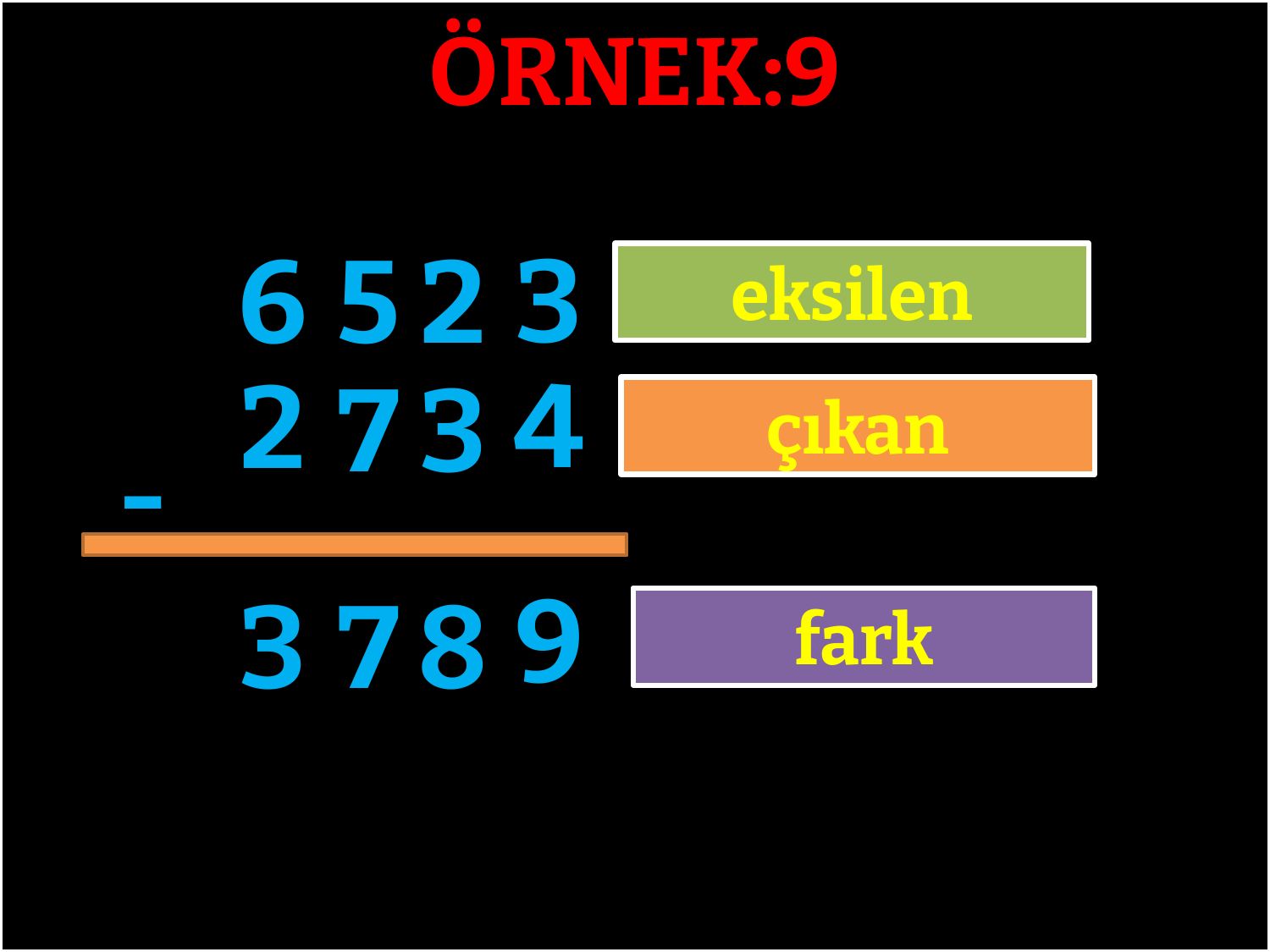

ÖRNEK:9
3
6
5
2
eksilen
#
4
2
7
3
çıkan
-

9
3
7
8
fark